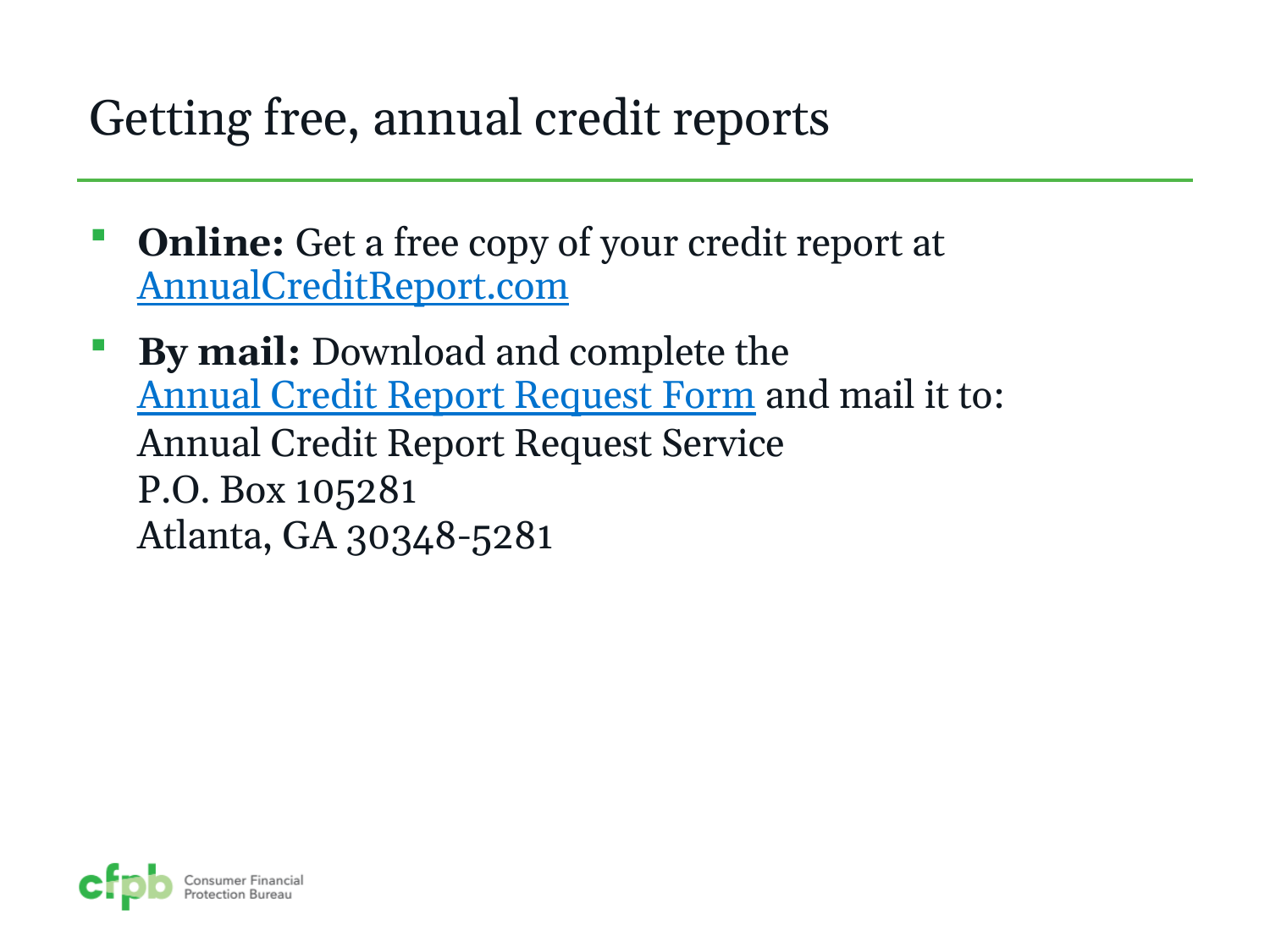

# Getting free, annual credit reports
Online: Get a free copy of your credit report at AnnualCreditReport.com
By mail: Download and complete the Annual Credit Report Request Form and mail it to: 
Annual Credit Report Request Service
P.O. Box 105281
Atlanta, GA 30348-5281